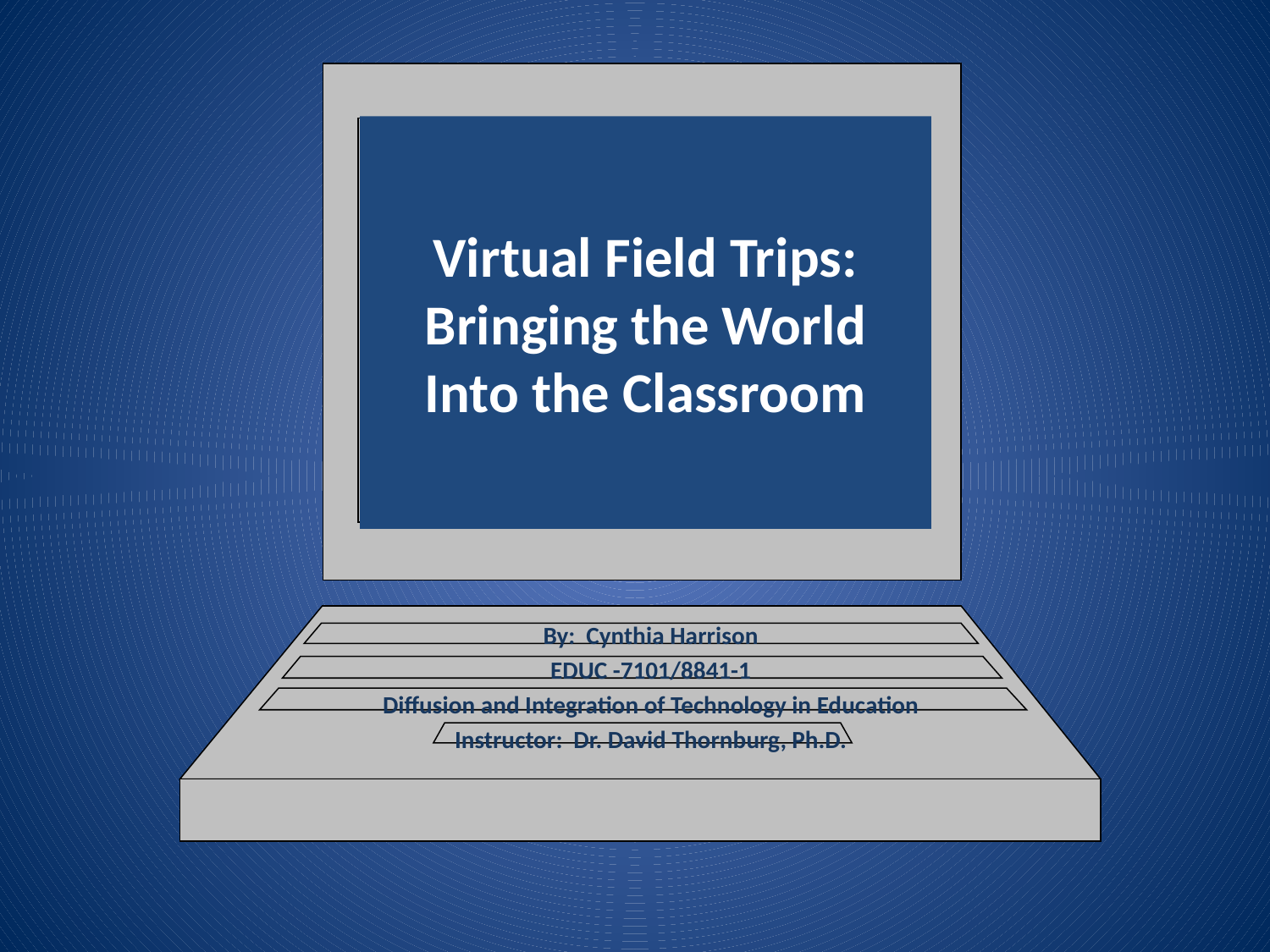

# Virtual Field Trips: Bringing the World Into the Classroom
By:  Cynthia Harrison
EDUC -7101/8841-1
Diffusion and Integration of Technology in Education
Instructor:  Dr. David Thornburg, Ph.D.